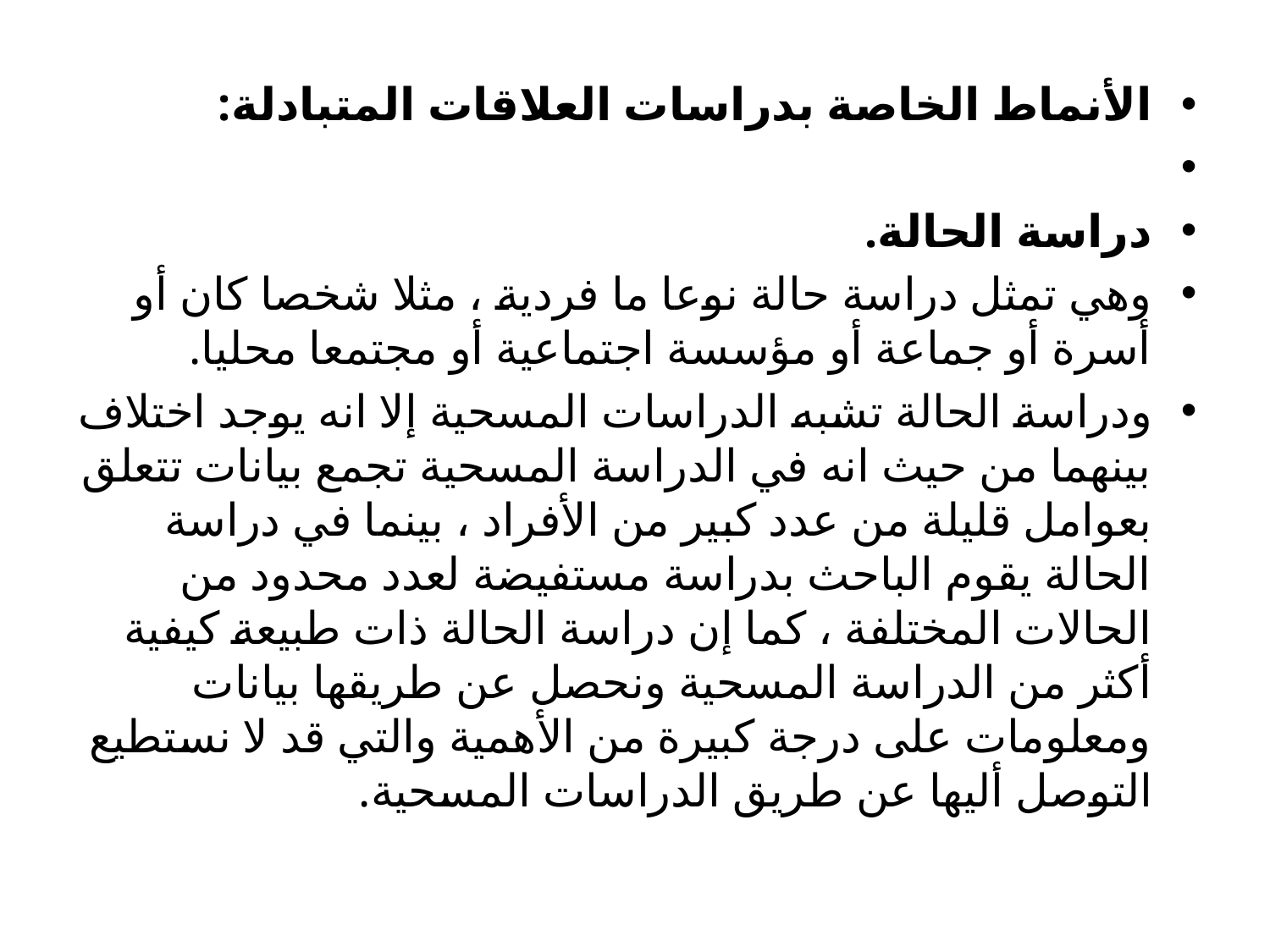

الأنماط الخاصة بدراسات العلاقات المتبادلة:

دراسة الحالة.
	وهي تمثل دراسة حالة نوعا ما فردية ، مثلا شخصا كان أو أسرة أو جماعة أو مؤسسة اجتماعية أو مجتمعا محليا.
	ودراسة الحالة تشبه الدراسات المسحية إلا انه يوجد اختلاف بينهما من حيث انه في الدراسة المسحية تجمع بيانات تتعلق بعوامل قليلة من عدد كبير من الأفراد ، بينما في دراسة الحالة يقوم الباحث بدراسة مستفيضة لعدد محدود من الحالات المختلفة ، كما إن دراسة الحالة ذات طبيعة كيفية أكثر من الدراسة المسحية ونحصل عن طريقها بيانات ومعلومات على درجة كبيرة من الأهمية والتي قد لا نستطيع التوصل أليها عن طريق الدراسات المسحية.